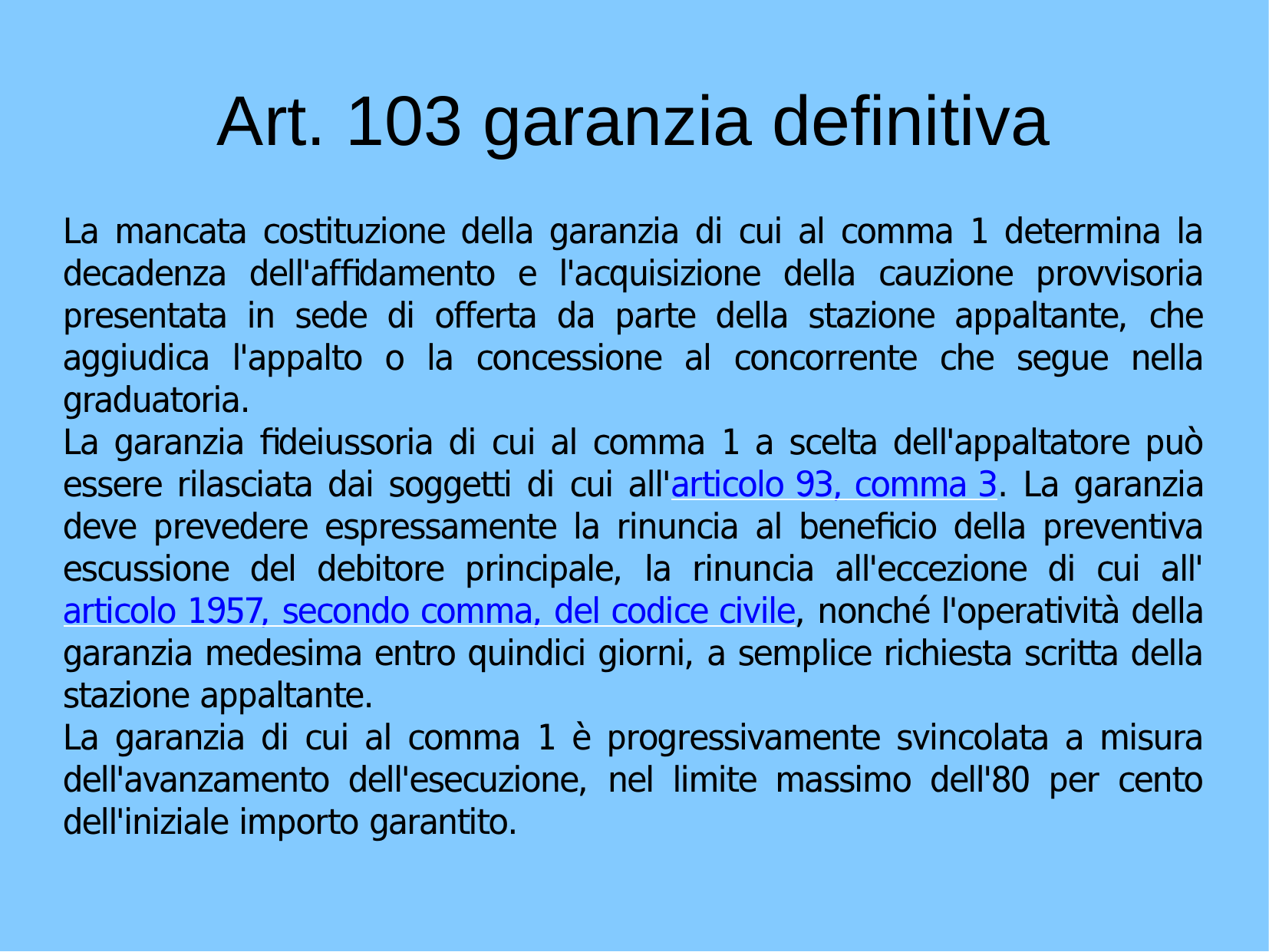

Art. 103 garanzia definitiva
La mancata costituzione della garanzia di cui al comma 1 determina la decadenza dell'affidamento e l'acquisizione della cauzione provvisoria presentata in sede di offerta da parte della stazione appaltante, che aggiudica l'appalto o la concessione al concorrente che segue nella graduatoria.
La garanzia fideiussoria di cui al comma 1 a scelta dell'appaltatore può essere rilasciata dai soggetti di cui all'articolo 93, comma 3. La garanzia deve prevedere espressamente la rinuncia al beneficio della preventiva escussione del debitore principale, la rinuncia all'eccezione di cui all'articolo 1957, secondo comma, del codice civile, nonché l'operatività della garanzia medesima entro quindici giorni, a semplice richiesta scritta della stazione appaltante.
La garanzia di cui al comma 1 è progressivamente svincolata a misura dell'avanzamento dell'esecuzione, nel limite massimo dell'80 per cento dell'iniziale importo garantito.